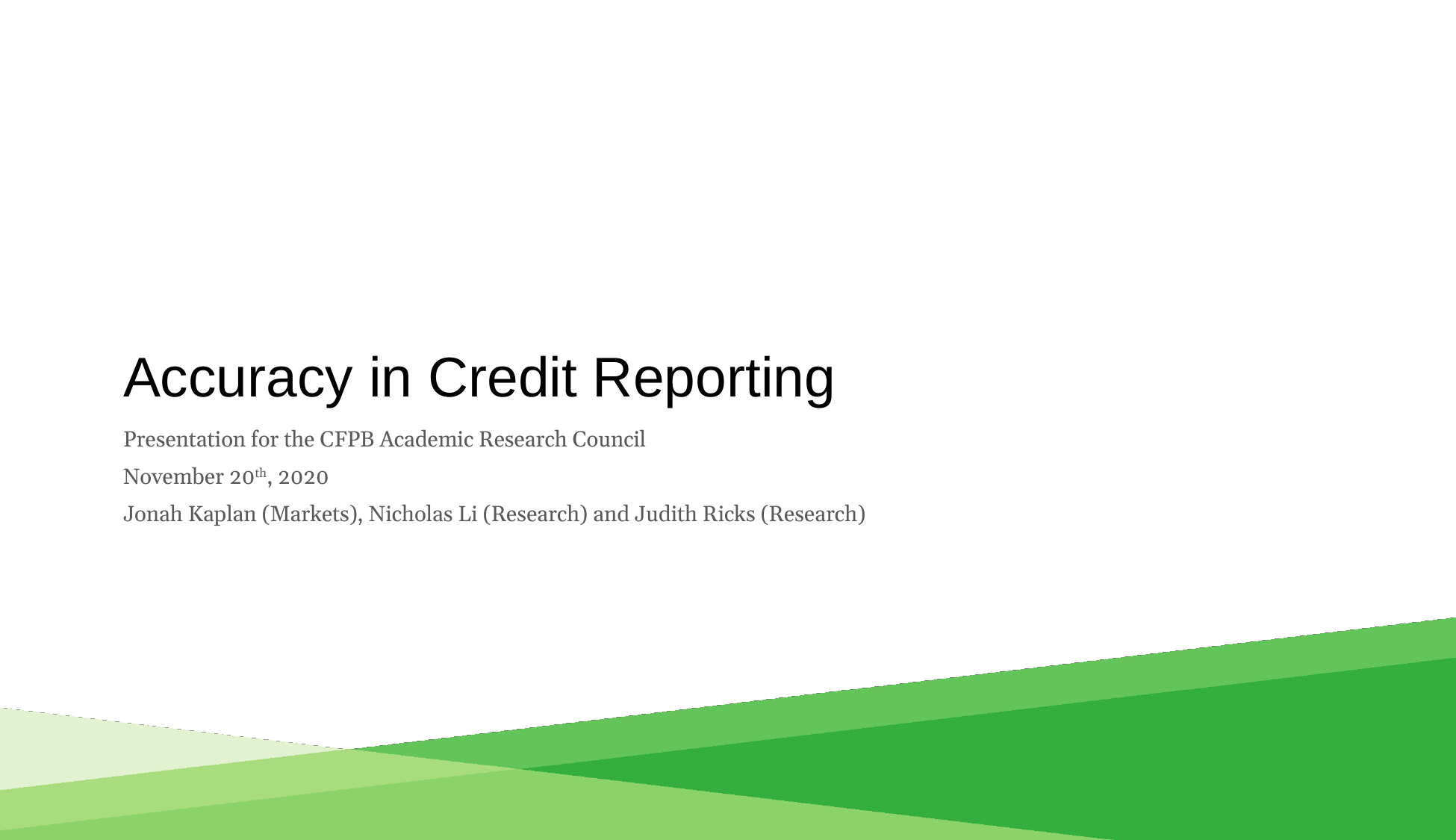

# Accuracy in Credit Reporting
Presentation for the CFPB Academic Research Council
November 20th, 2020
Jonah Kaplan (Markets), Nicholas Li (Research) and Judith Ricks (Research)